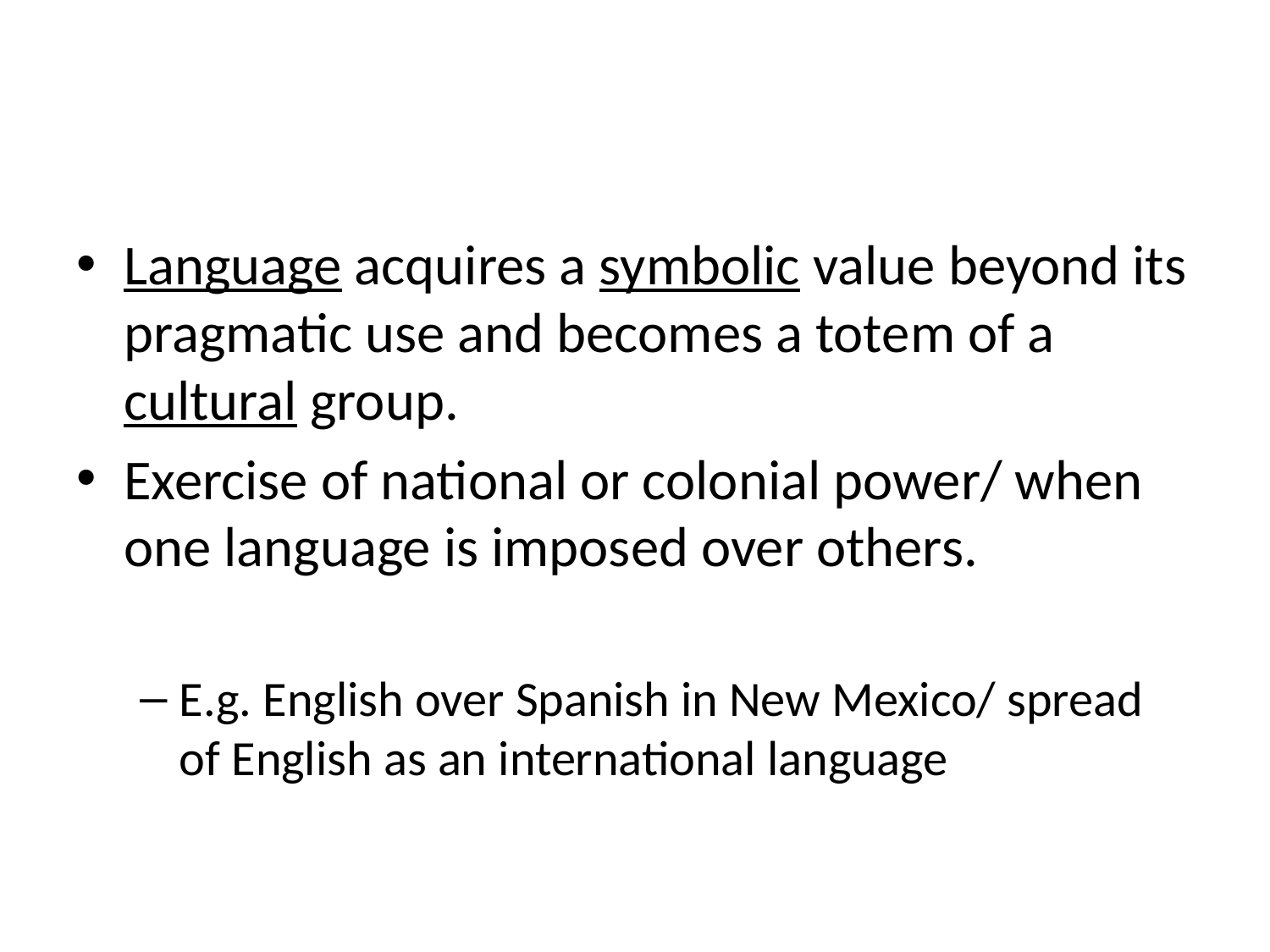

#
Language acquires a symbolic value beyond its pragmatic use and becomes a totem of a cultural group.
Exercise of national or colonial power/ when one language is imposed over others.

E.g. English over Spanish in New Mexico/ spread of English as an international language